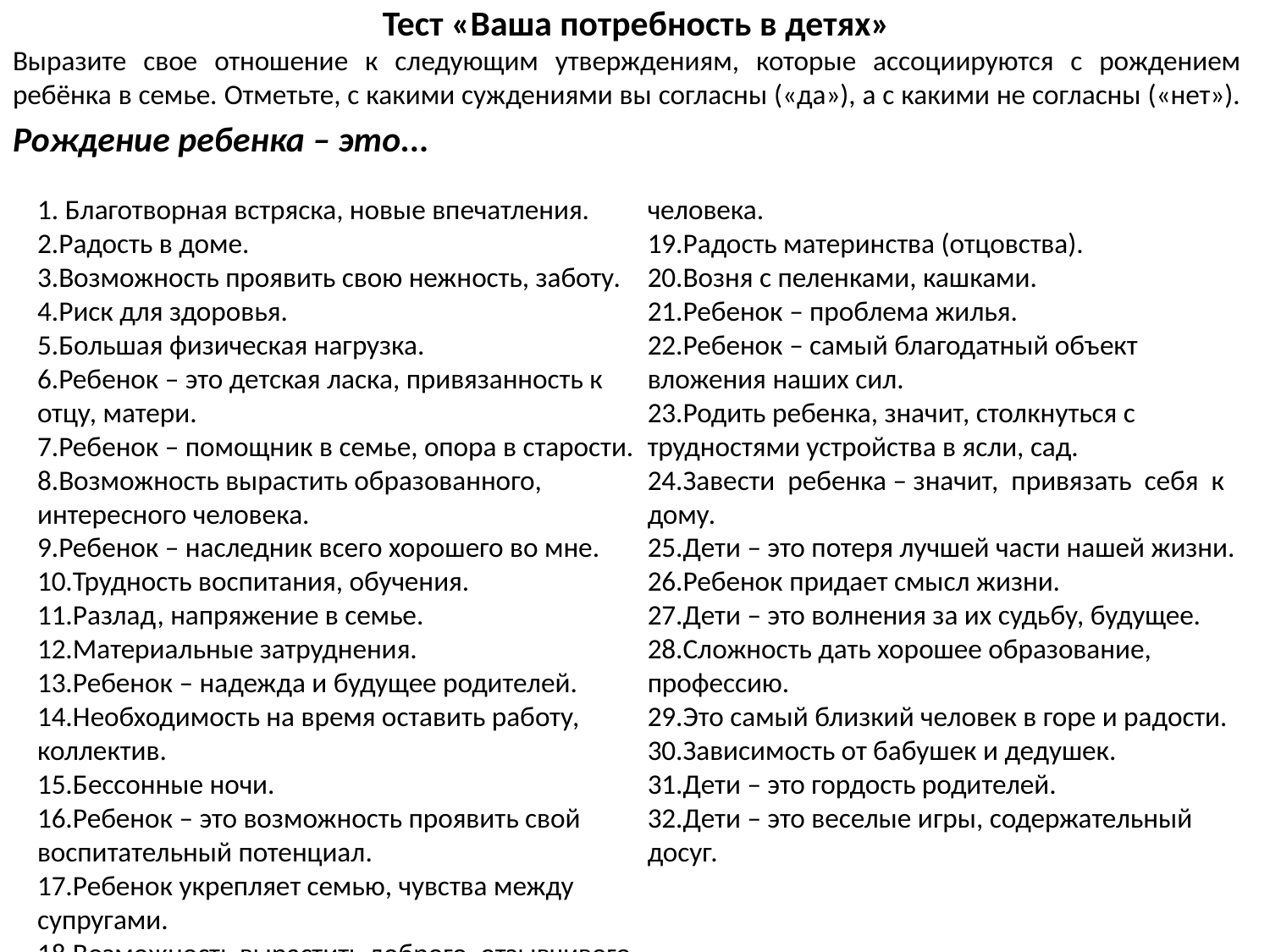

# Тест «Ваша потребность в детях»
Выразите свое отношение к следующим утверждениям, которые ассоциируются с рождением ребёнка в семье. Отметьте, с какими суждениями вы согласны («да»), а с какими не согласны («нет»).
Рождение ребенка – это...
1. Благотворная встряска, новые впечатления.
2.Радость в доме.
3.Возможность проявить свою нежность, заботу.
4.Риск для здоровья.
5.Большая физическая нагрузка.
6.Ребенок – это детская ласка, привязанность к отцу, матери.
7.Ребенок – помощник в семье, опора в старости.
8.Возможность вырастить образованного, интересного человека.
9.Ребенок – наследник всего хорошего во мне.
10.Трудность воспитания, обучения.
11.Разлад, напряжение в семье.
12.Материальные затруднения.
13.Ребенок – надежда и будущее родителей.
14.Необходимость на время оставить работу, коллектив.
15.Бессонные ночи.
16.Ребенок – это возможность проявить свой воспитательный потенциал.
17.Ребенок укрепляет семью, чувства между супругами.
18.Возможность вырастить доброго, отзывчивого человека.
19.Радость материнства (отцовства).
20.Возня с пеленками, кашками.
21.Ребенок – проблема жилья.
22.Ребенок – самый благодатный объект вложения наших сил.
23.Родить ребенка, значит, столкнуться с трудностями устройства в ясли, сад.
24.Завести  ребенка – значит,  привязать  себя  к дому.
25.Дети – это потеря лучшей части нашей жизни.
26.Ребенок придает смысл жизни.
27.Дети – это волнения за их судьбу, будущее.
28.Сложность дать хорошее образование, профессию.
29.Это самый близкий человек в горе и радости.
30.Зависимость от бабушек и дедушек.
31.Дети – это гордость родителей.
32.Дети – это веселые игры, содержательный досуг.